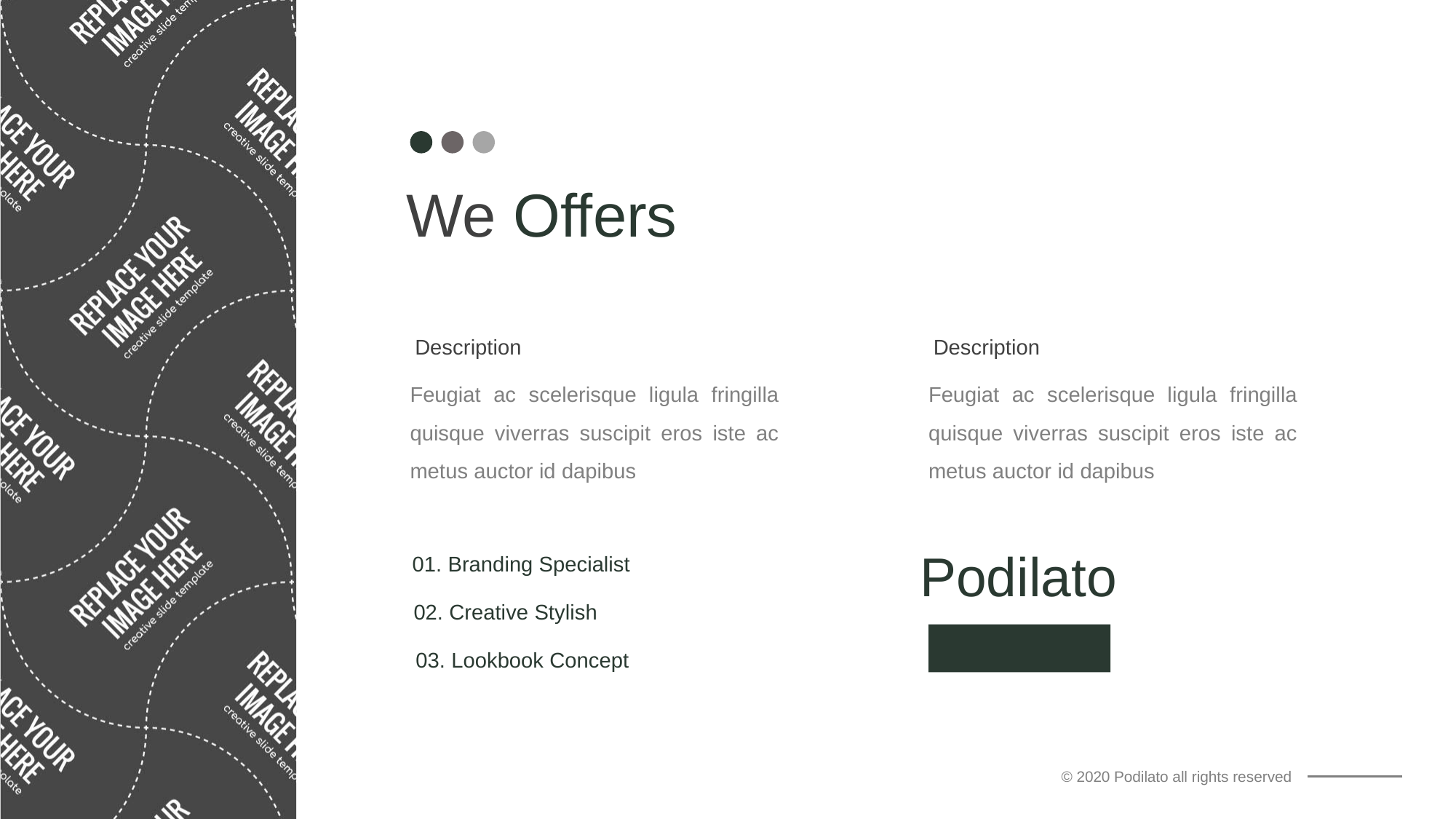

We Offers
Description
Description
Feugiat ac scelerisque ligula fringilla quisque viverras suscipit eros iste ac metus auctor id dapibus
Feugiat ac scelerisque ligula fringilla quisque viverras suscipit eros iste ac metus auctor id dapibus
Podilato
01. Branding Specialist
02. Creative Stylish

03. Lookbook Concept
© 2020 Podilato all rights reserved